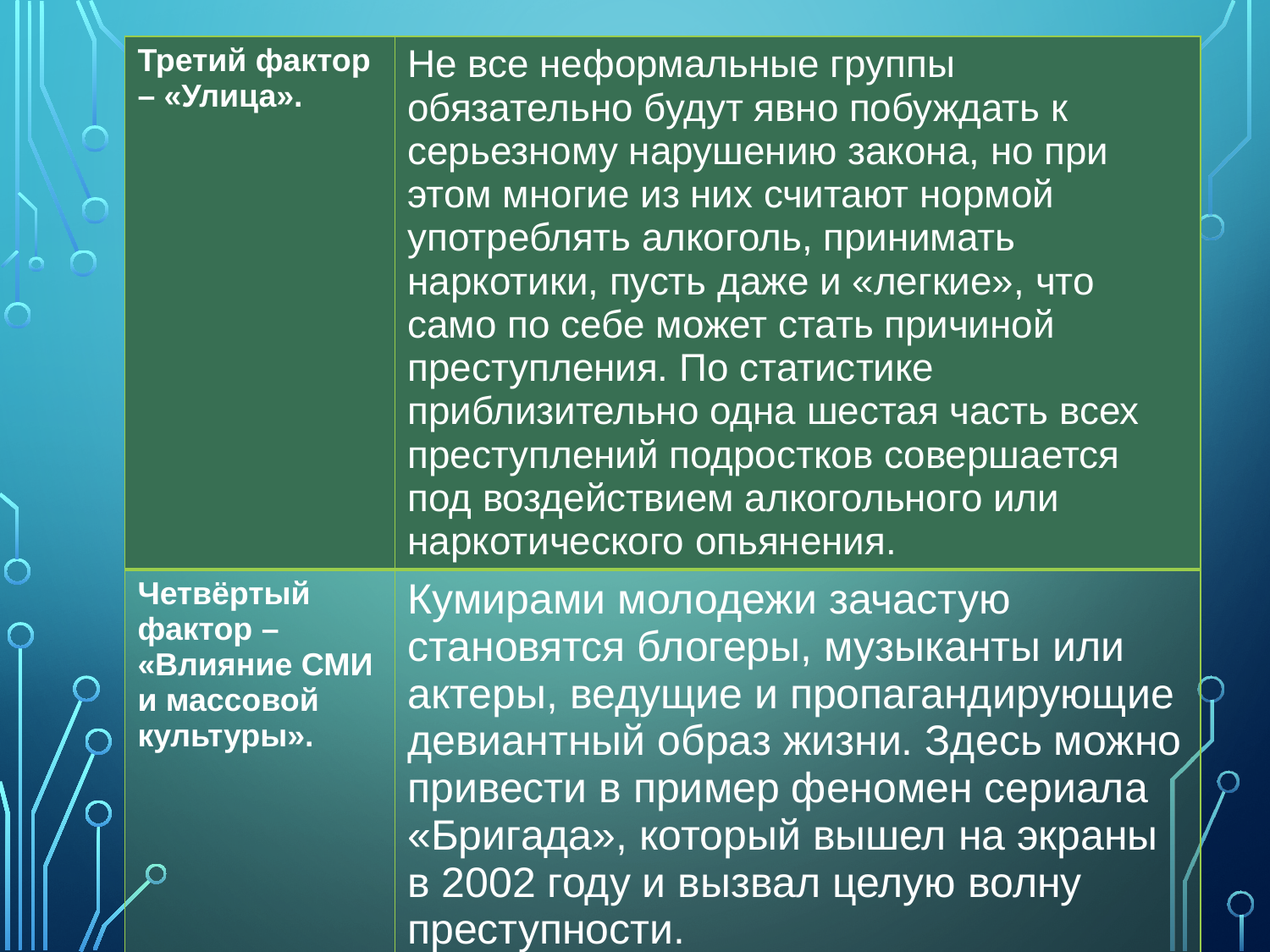

| Третий фактор – «Улица». | Не все неформальные группы обязательно будут явно побуждать к серьезному нарушению закона, но при этом многие из них считают нормой употреблять алкоголь, принимать наркотики, пусть даже и «легкие», что само по себе может стать причиной преступления. По статистике приблизительно одна шестая часть всех преступлений подростков совершается под воздействием алкогольного или наркотического опьянения. |
| --- | --- |
| Четвёртый фактор – «Влияние СМИ и массовой культуры». | Кумирами молодежи зачастую становятся блогеры, музыканты или актеры, ведущие и пропагандирующие девиантный образ жизни. Здесь можно привести в пример феномен сериала «Бригада», который вышел на экраны в 2002 году и вызвал целую волну преступности. |